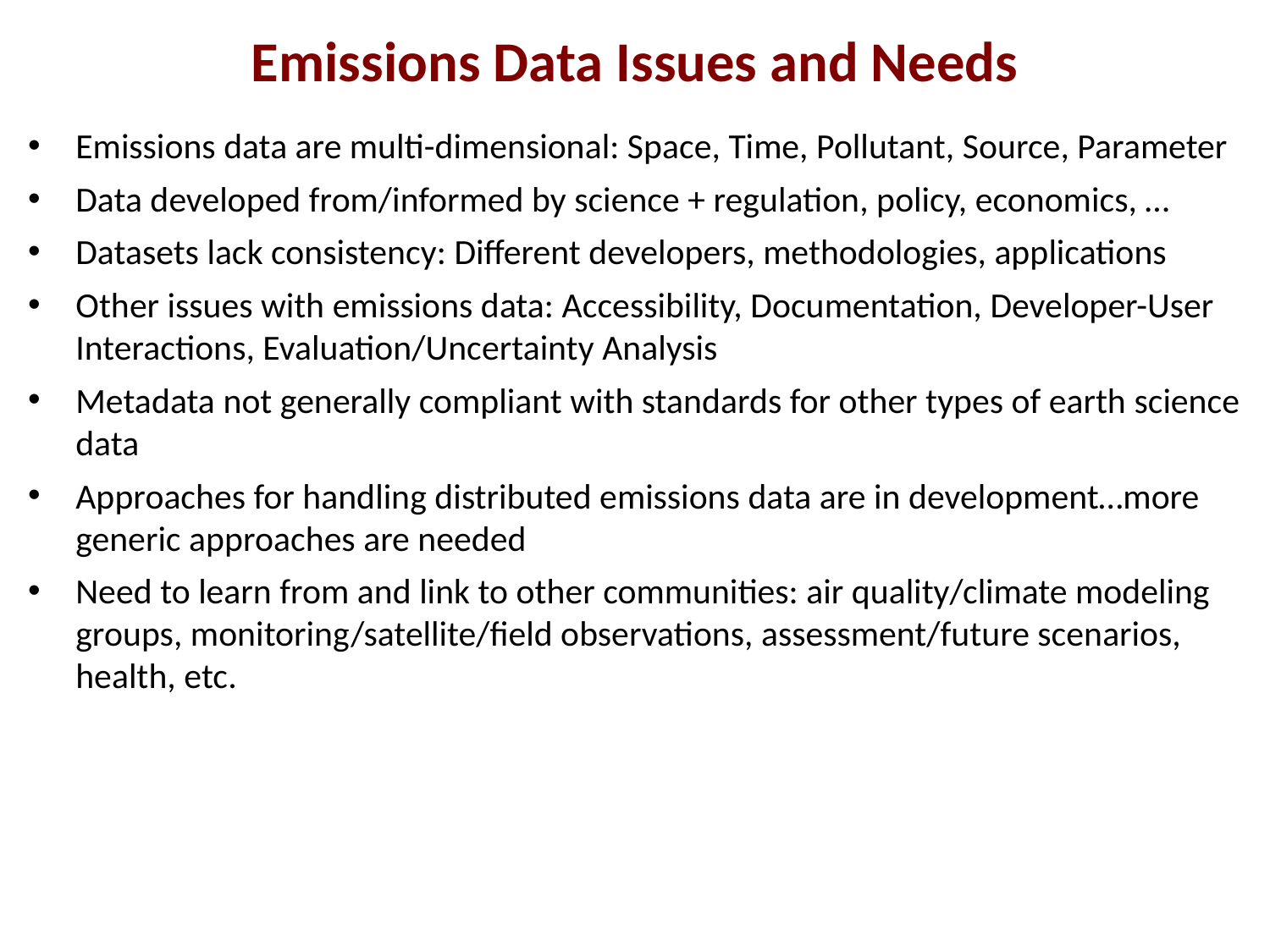

# Emissions Data Issues and Needs
Emissions data are multi-dimensional: Space, Time, Pollutant, Source, Parameter
Data developed from/informed by science + regulation, policy, economics, …
Datasets lack consistency: Different developers, methodologies, applications
Other issues with emissions data: Accessibility, Documentation, Developer-User Interactions, Evaluation/Uncertainty Analysis
Metadata not generally compliant with standards for other types of earth science data
Approaches for handling distributed emissions data are in development…more generic approaches are needed
Need to learn from and link to other communities: air quality/climate modeling groups, monitoring/satellite/field observations, assessment/future scenarios, health, etc.